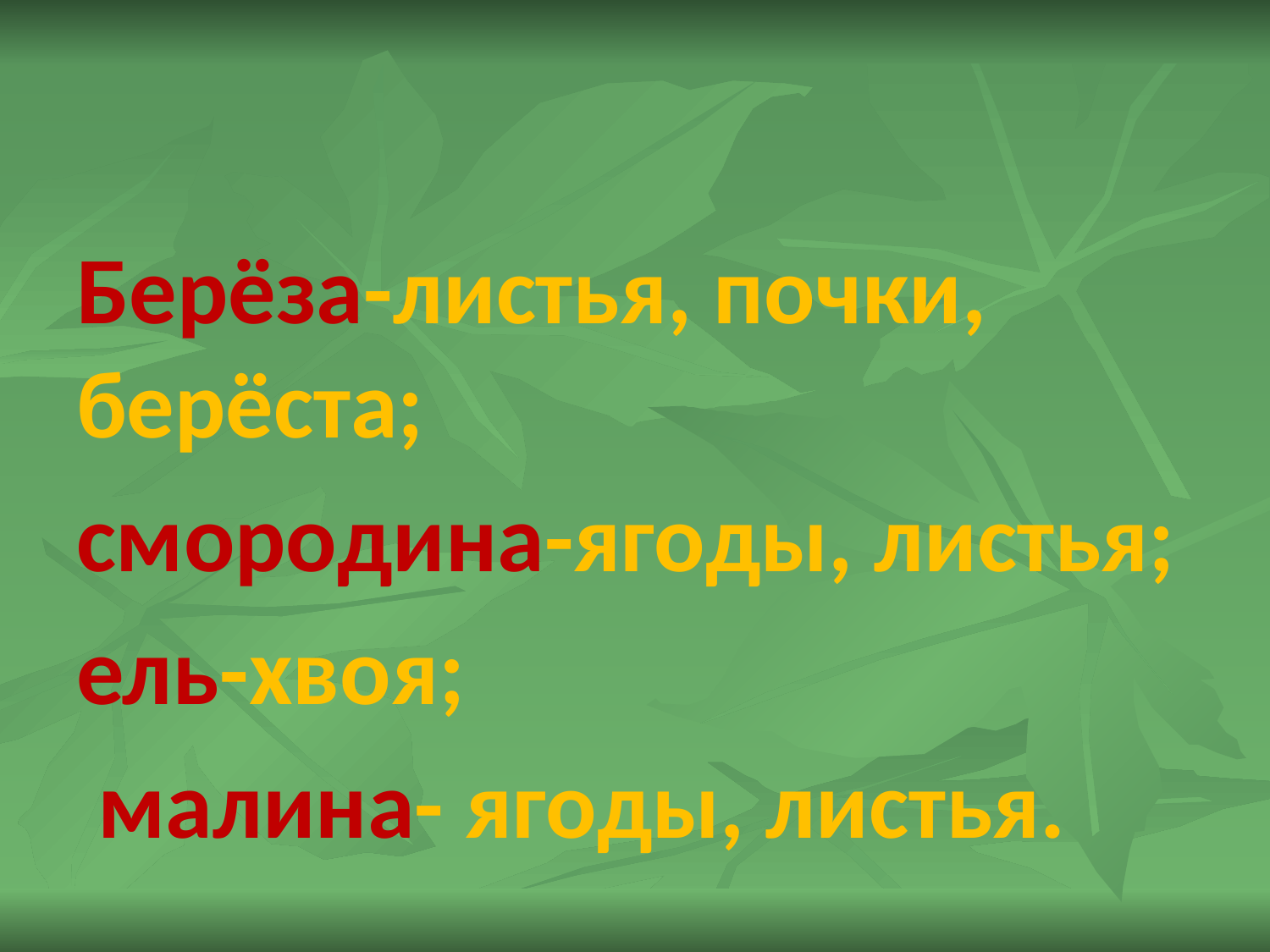

#
Берёза-листья, почки, берёста;
смородина-ягоды, листья;
ель-хвоя;
 малина- ягоды, листья.